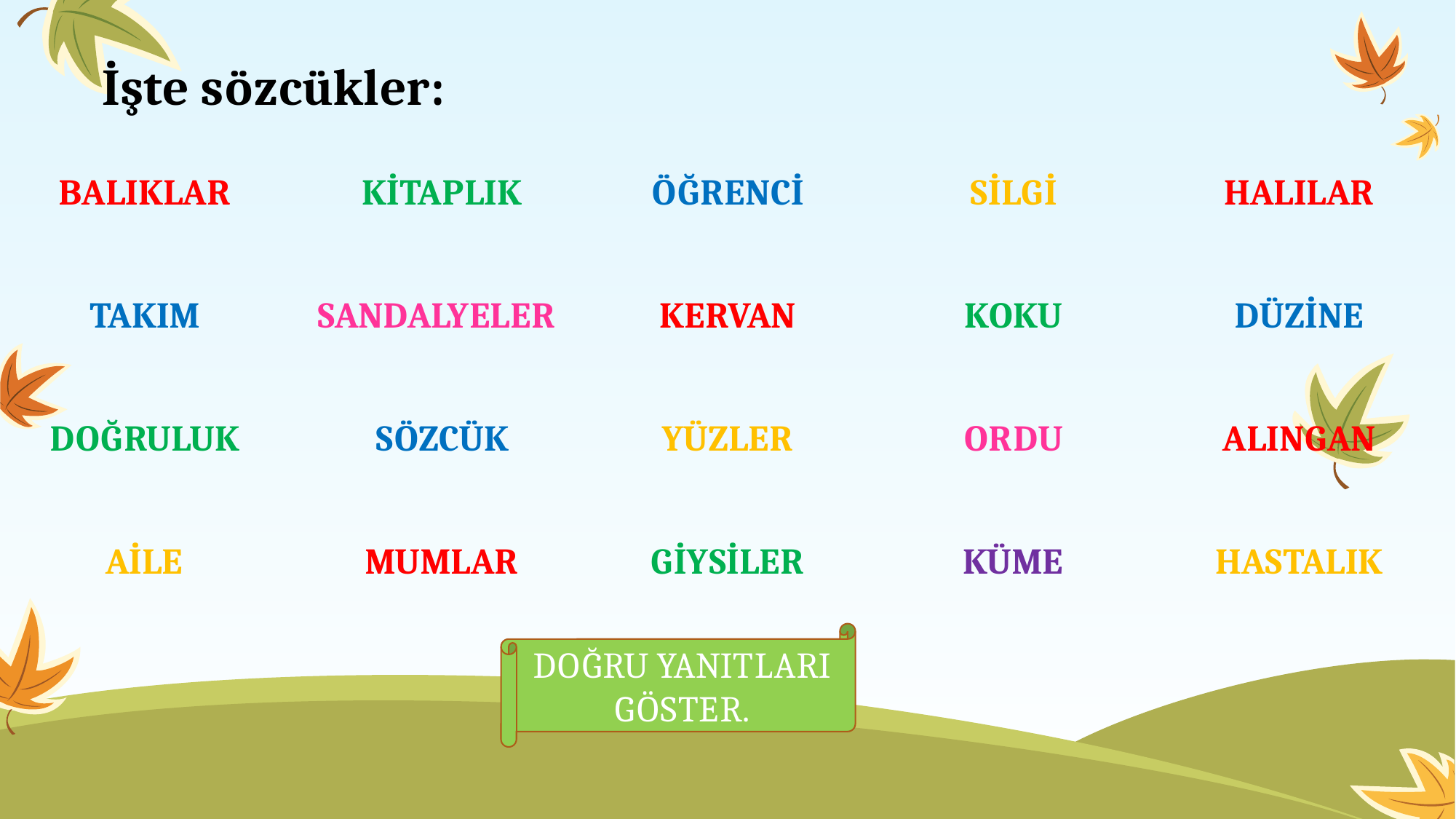

# İşte sözcükler:
BALIKLAR
KİTAPLIK
ÖĞRENCİ
SİLGİ
HALILAR
TAKIM
SANDALYELER
KERVAN
KOKU
DÜZİNE
DOĞRULUK
SÖZCÜK
YÜZLER
ORDU
ALINGAN
AİLE
MUMLAR
GİYSİLER
KÜME
HASTALIK
DOĞRU YANITLARI GÖSTER.